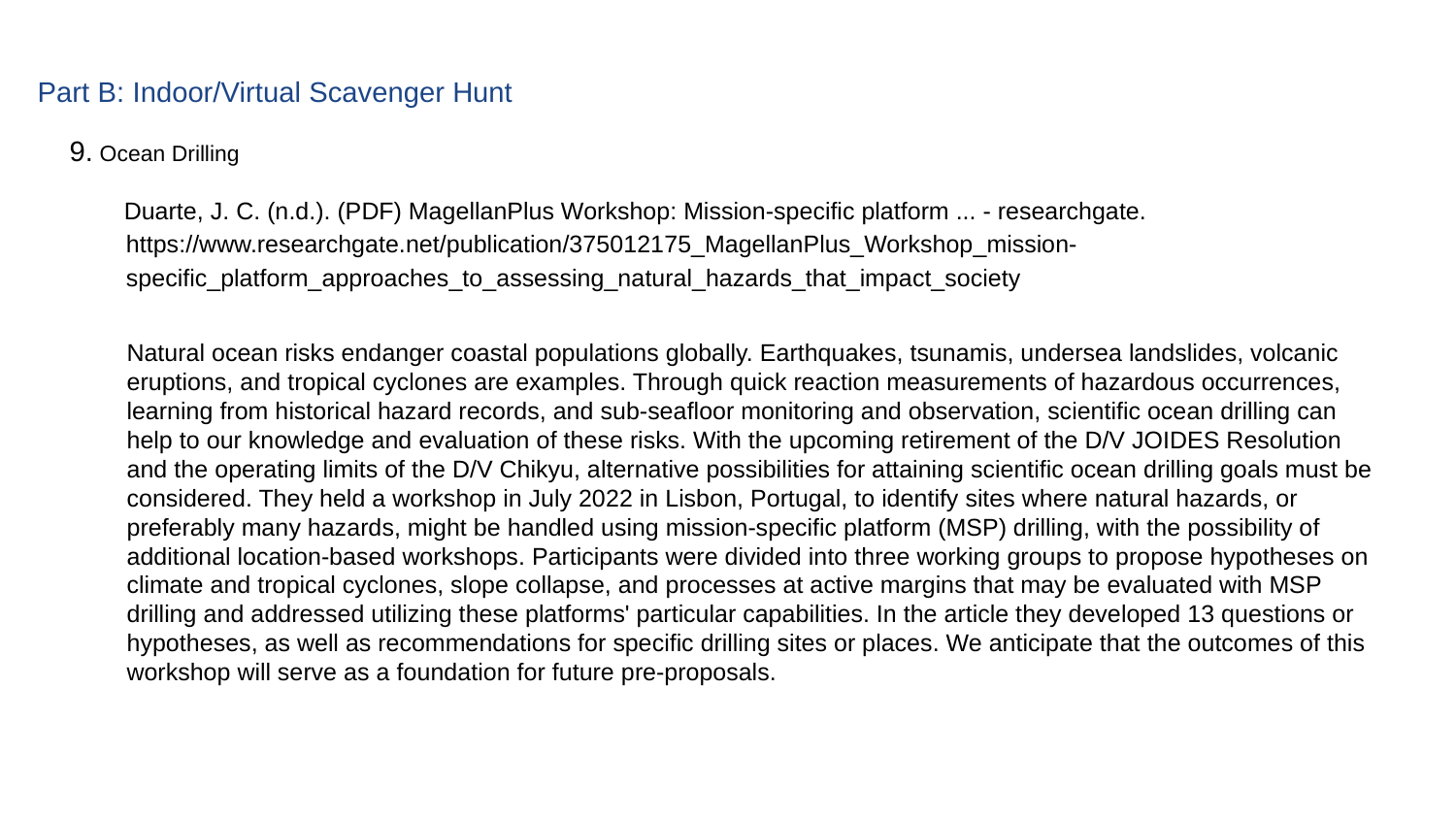

Part B: Indoor/Virtual Scavenger Hunt
9. Ocean Drilling
Duarte, J. C. (n.d.). (PDF) MagellanPlus Workshop: Mission-specific platform ... - researchgate. https://www.researchgate.net/publication/375012175_MagellanPlus_Workshop_mission-specific_platform_approaches_to_assessing_natural_hazards_that_impact_society

Natural ocean risks endanger coastal populations globally. Earthquakes, tsunamis, undersea landslides, volcanic eruptions, and tropical cyclones are examples. Through quick reaction measurements of hazardous occurrences, learning from historical hazard records, and sub-seafloor monitoring and observation, scientific ocean drilling can help to our knowledge and evaluation of these risks. With the upcoming retirement of the D/V JOIDES Resolution and the operating limits of the D/V Chikyu, alternative possibilities for attaining scientific ocean drilling goals must be considered. They held a workshop in July 2022 in Lisbon, Portugal, to identify sites where natural hazards, or preferably many hazards, might be handled using mission-specific platform (MSP) drilling, with the possibility of additional location-based workshops. Participants were divided into three working groups to propose hypotheses on climate and tropical cyclones, slope collapse, and processes at active margins that may be evaluated with MSP drilling and addressed utilizing these platforms' particular capabilities. In the article they developed 13 questions or hypotheses, as well as recommendations for specific drilling sites or places. We anticipate that the outcomes of this workshop will serve as a foundation for future pre-proposals.